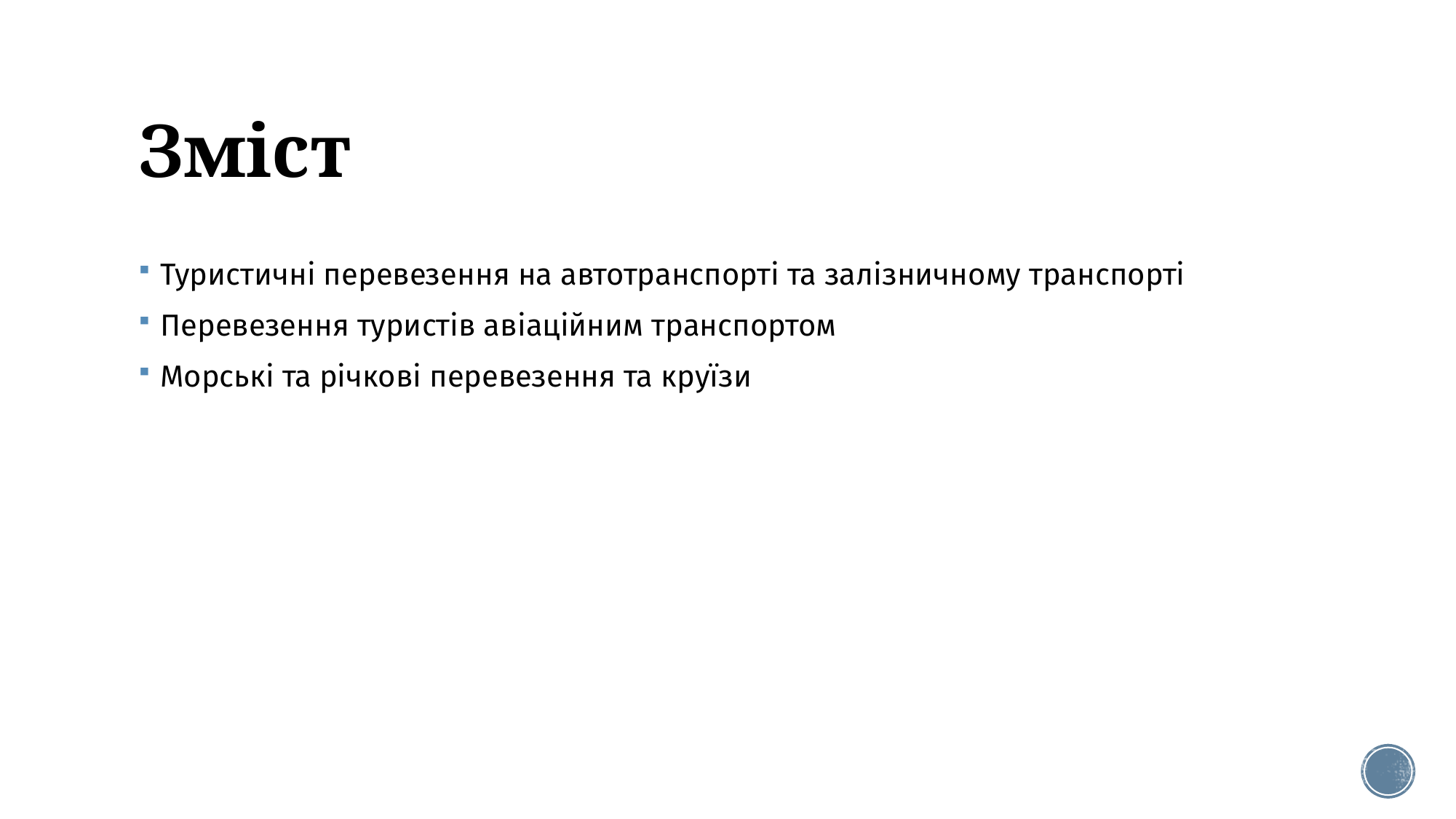

# Зміст
Туристичні перевезення на автотранспорті та залізничному транспорті
Перевезення туристів авіаційним транспортом
Морські та річкові перевезення та круїзи